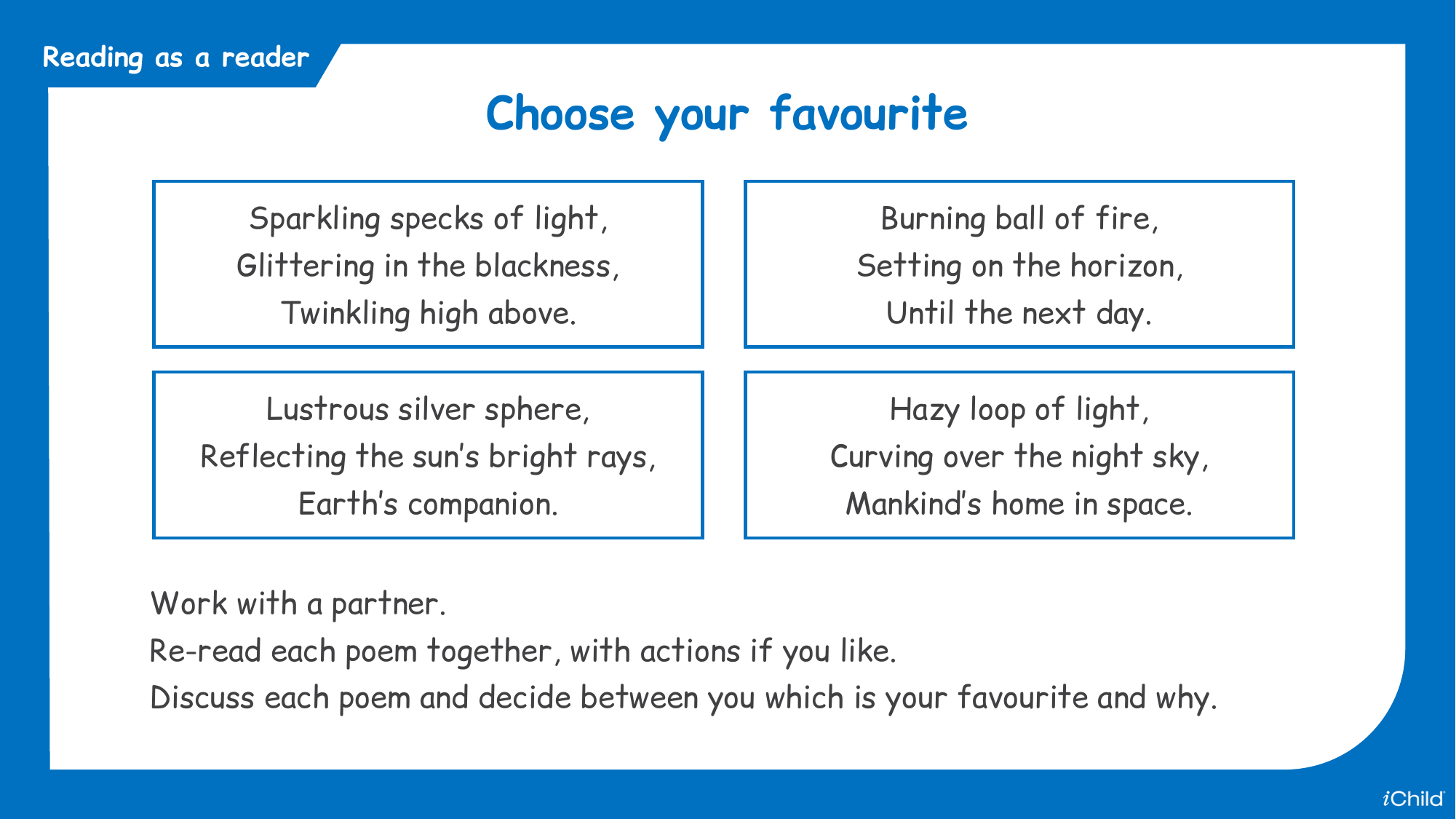

Reading as a reader
Choose your favourite
Sparkling specks of light,
Glittering in the blackness,
Twinkling high above.
Burning ball of fire,
Setting on the horizon,
Until the next day.
Lustrous silver sphere,
Reflecting the sun’s bright rays,
Earth’s companion.
Hazy loop of light,
Curving over the night sky,
Mankind’s home in space.
Work with a partner.
Re-read each poem together, with actions if you like.
Discuss each poem and decide between you which is your favourite and why.